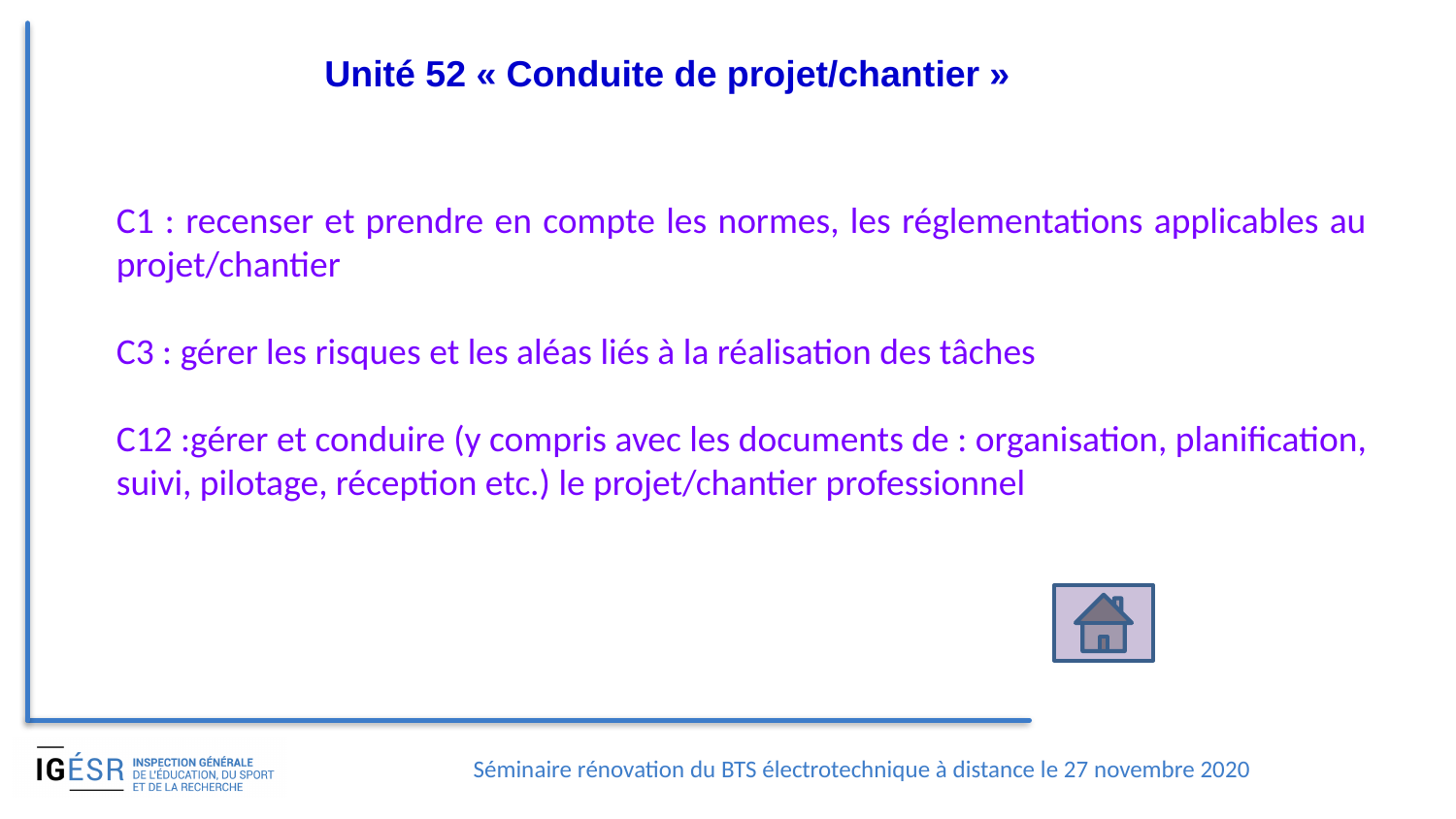

Unité 52 « Conduite de projet/chantier »

C1 : recenser et prendre en compte les normes, les réglementations applicables au projet/chantier

C3 : gérer les risques et les aléas liés à la réalisation des tâches

C12 :gérer et conduire (y compris avec les documents de : organisation, planification, suivi, pilotage, réception etc.) le projet/chantier professionnel